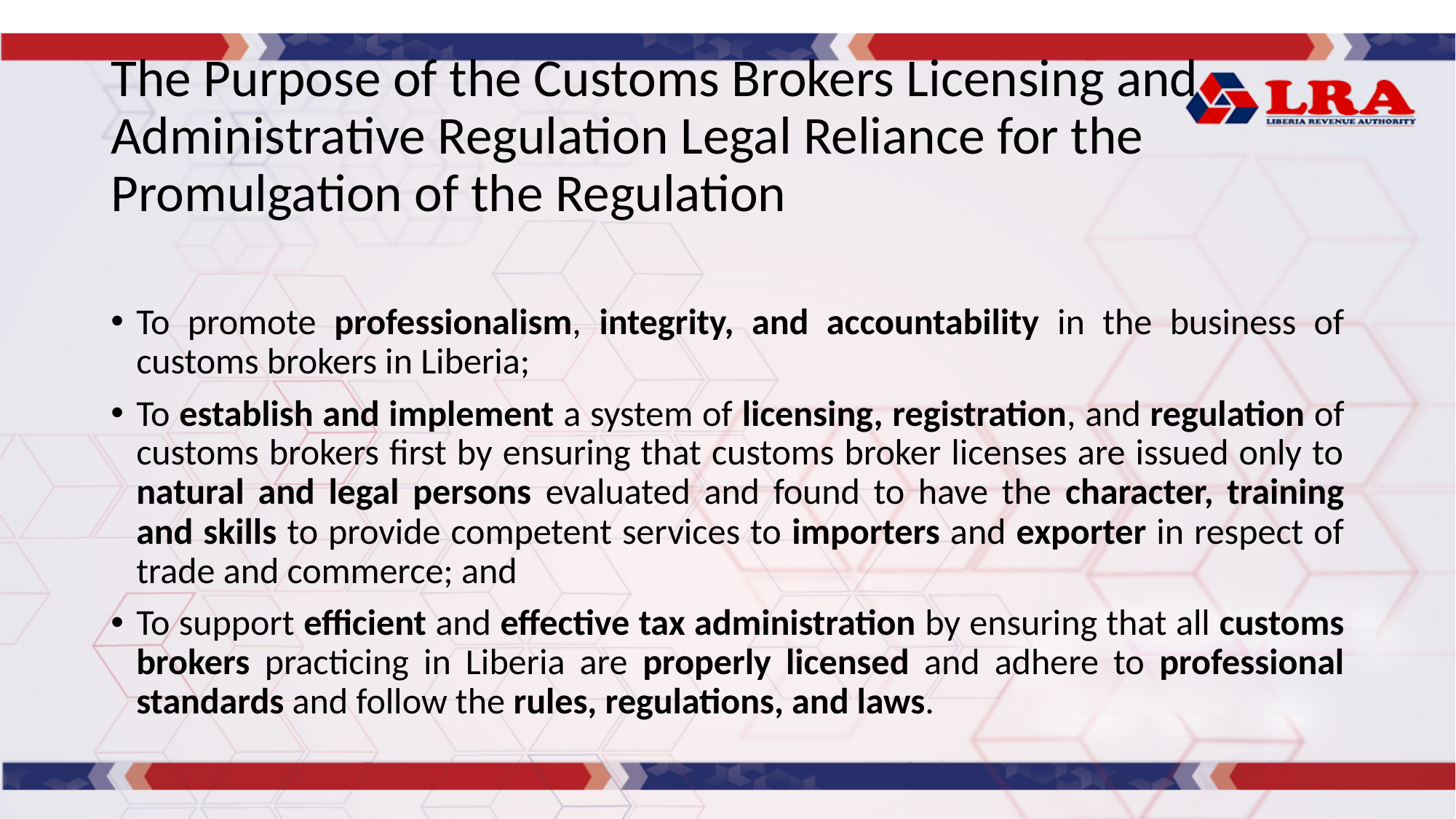

# The Purpose of the Customs Brokers Licensing and Administrative Regulation Legal Reliance for the Promulgation of the Regulation

To promote professionalism, integrity, and accountability in the business of customs brokers in Liberia;
To establish and implement a system of licensing, registration, and regulation of customs brokers first by ensuring that customs broker licenses are issued only to natural and legal persons evaluated and found to have the character, training and skills to provide competent services to importers and exporter in respect of trade and commerce; and
To support efficient and effective tax administration by ensuring that all customs brokers practicing in Liberia are properly licensed and adhere to professional standards and follow the rules, regulations, and laws.